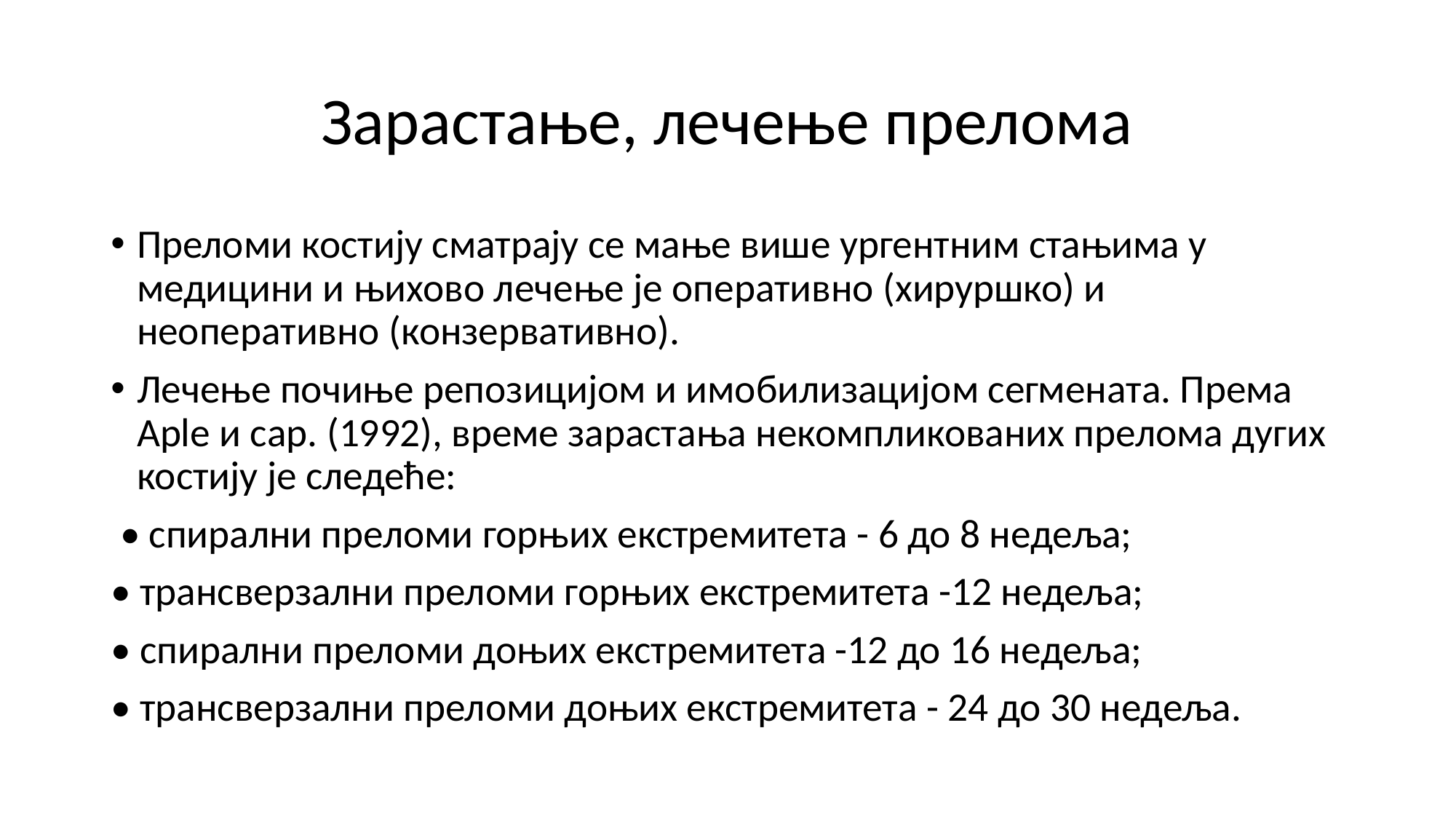

# Зарастање, лечење прелома
Преломи костију сматрају се мање више ургентним стањима у медицини и њихово лечење је оперативно (хируршко) и неоперативно (конзервативно).
Лечење почиње репозицијом и имобилизацијом сегмената. Према Aple и сар. (1992), време зарастања некомпликованих прелома дугих костију је следеће:
 • спирални преломи горњих екстремитета - 6 до 8 недеља;
• трансверзални преломи горњих екстремитета -12 недеља;
• спирални преломи доњих екстремитета -12 до 16 недеља;
• трансверзални преломи доњих екстремитета - 24 до 30 недеља.